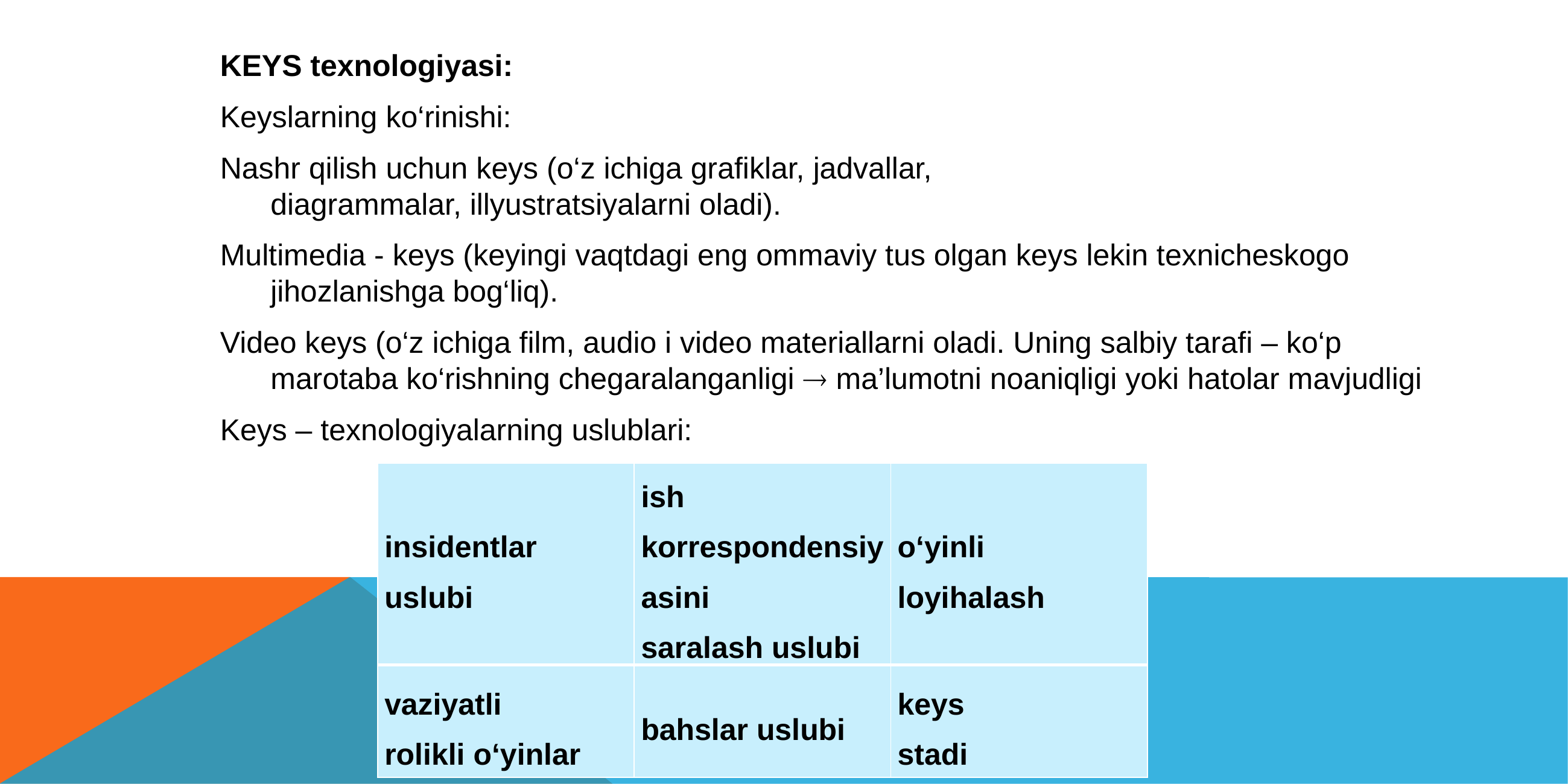

KEYS texnologiyasi:
Keyslarning ko‘rinishi:
Nashr qilish uchun keys (o‘z ichiga grafiklar, jadvallar,
diagrammalar, illyustratsiyalarni oladi).
Multimedia - keys (keyingi vaqtdagi eng ommaviy tus olgan keys lekin texnicheskogo jihozlanishga bog‘liq).
Video keys (o‘z ichiga film, audio i video materiallarni oladi. Uning salbiy tarafi – ko‘p marotaba ko‘rishning chegaralanganligi → ma’lumotni noaniqligi yoki hatolar mavjudligi
Keys – texnologiyalarning uslublari:

| insidentlar uslubi | ish korrespondensiyasini saralash uslubi | o‘yinli loyihalash |
| --- | --- | --- |
| vaziyatli rolikli o‘yinlar | bahslar uslubi | keys stadi |